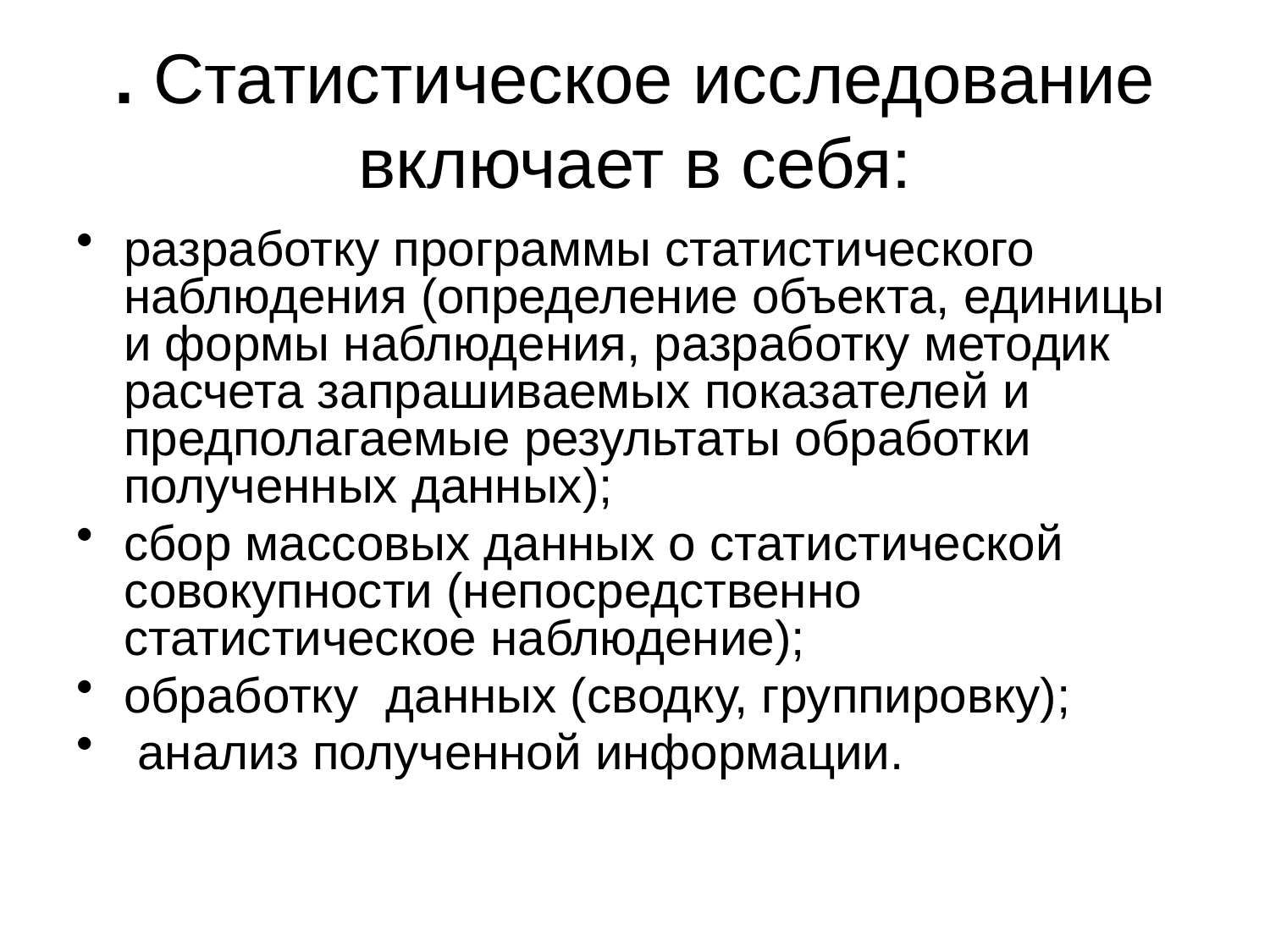

# . Статистическое исследование включает в себя:
разработку программы статистического наблюдения (определение объекта, единицы и формы наблюдения, разработку методик расчета запрашиваемых показателей и предполагаемые результаты обработки полученных данных);
сбор массовых данных о статистической совокупности (непосредственно статистическое наблюдение);
обработку  данных (сводку, группировку);
 анализ полученной информации.